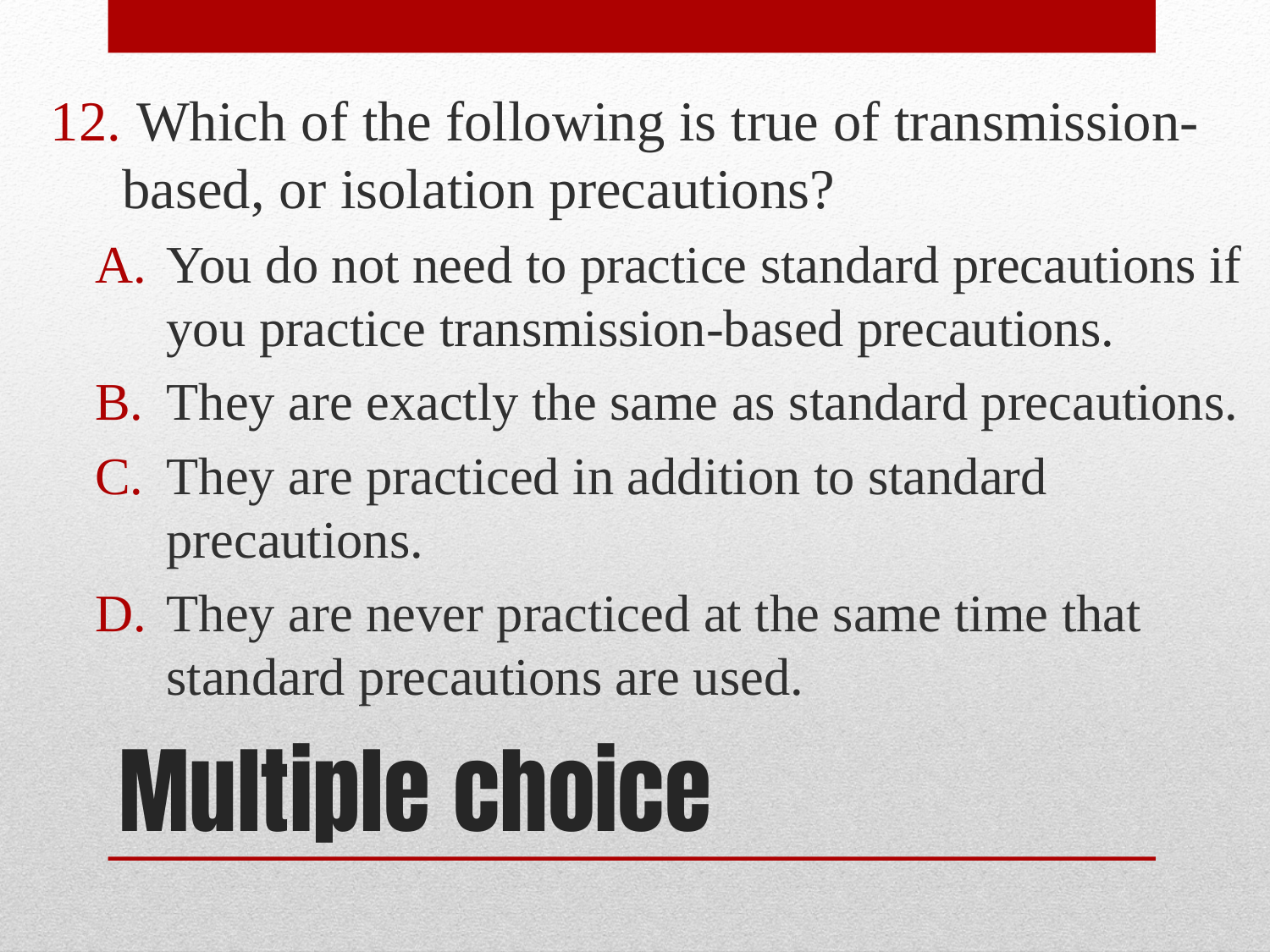

Which of the following is true of transmission-based, or isolation precautions?
You do not need to practice standard precautions if you practice transmission-based precautions.
They are exactly the same as standard precautions.
They are practiced in addition to standard precautions.
They are never practiced at the same time that standard precautions are used.
# Multiple choice